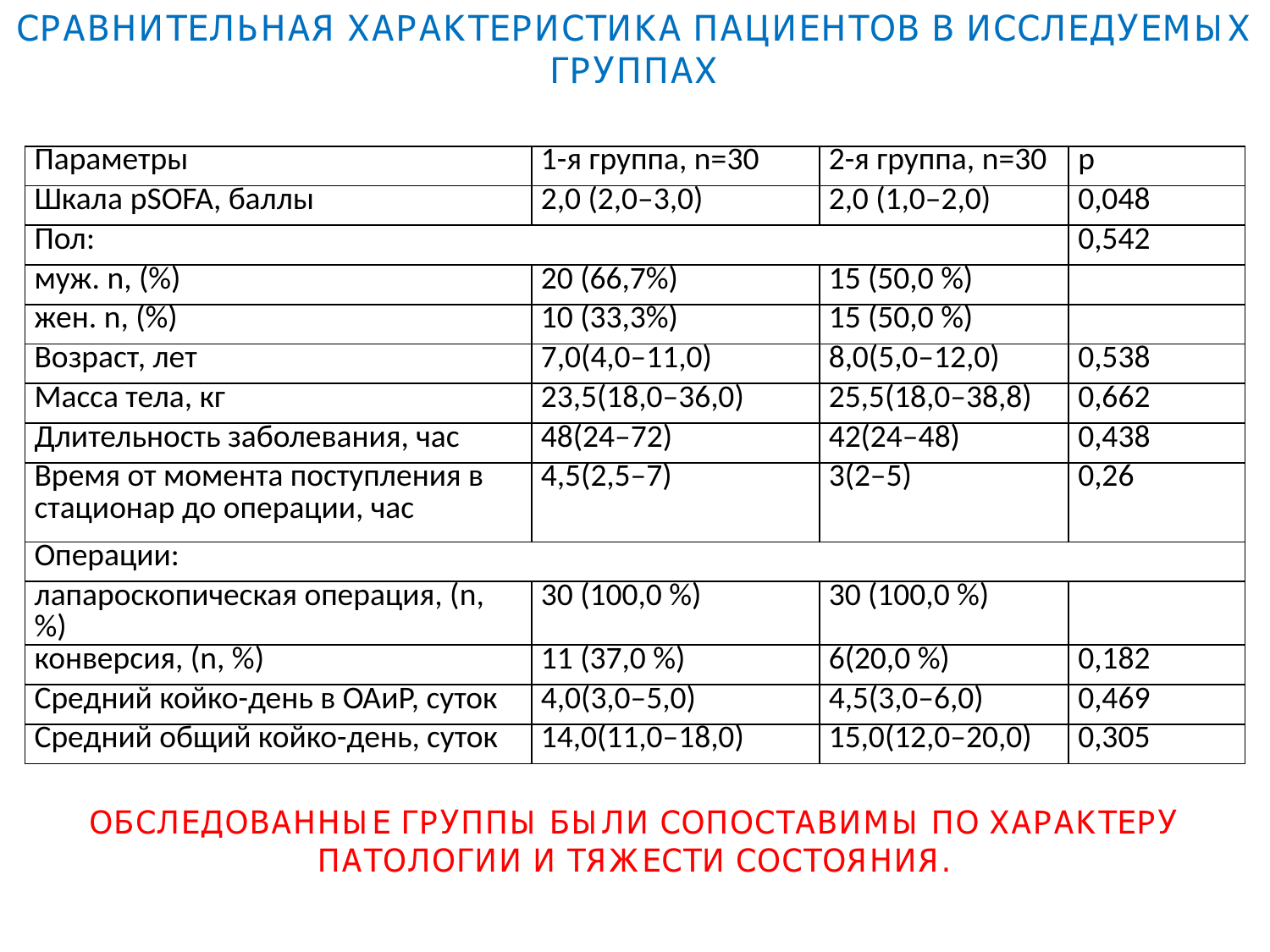

СРАВНИТЕЛЬНАЯ ХАРАКТЕРИСТИКА ПАЦИЕНТОВ В ИССЛЕДУЕМЫХ ГРУППАХ
| Параметры | 1-я группа, n=30 | 2-я группа, n=30 | p |
| --- | --- | --- | --- |
| Шкала pSOFA, баллы | 2,0 (2,0–3,0) | 2,0 (1,0–2,0) | 0,048 |
| Пол: |  |  | 0,542 |
| муж. n, (%) | 20 (66,7%) | 15 (50,0 %) |  |
| жен. n, (%) | 10 (33,3%) | 15 (50,0 %) |  |
| Возраст, лет | 7,0(4,0–11,0) | 8,0(5,0–12,0) | 0,538 |
| Масса тела, кг | 23,5(18,0–36,0) | 25,5(18,0–38,8) | 0,662 |
| Длительность заболевания, час | 48(24–72) | 42(24–48) | 0,438 |
| Время от момента поступления в стационар до операции, час | 4,5(2,5–7) | 3(2–5) | 0,26 |
| Операции: |  |  |  |
| лапароскопическая операция, (n, %) | 30 (100,0 %) | 30 (100,0 %) |  |
| конверсия, (n, %) | 11 (37,0 %) | 6(20,0 %) | 0,182 |
| Средний койко-день в ОАиР, суток | 4,0(3,0–5,0) | 4,5(3,0–6,0) | 0,469 |
| Средний общий койко-день, суток | 14,0(11,0–18,0) | 15,0(12,0–20,0) | 0,305 |
ОБСЛЕДОВАННЫЕ ГРУППЫ БЫЛИ СОПОСТАВИМЫ ПО ХАРАКТЕРУ ПАТОЛОГИИ И ТЯЖЕСТИ СОСТОЯНИЯ.